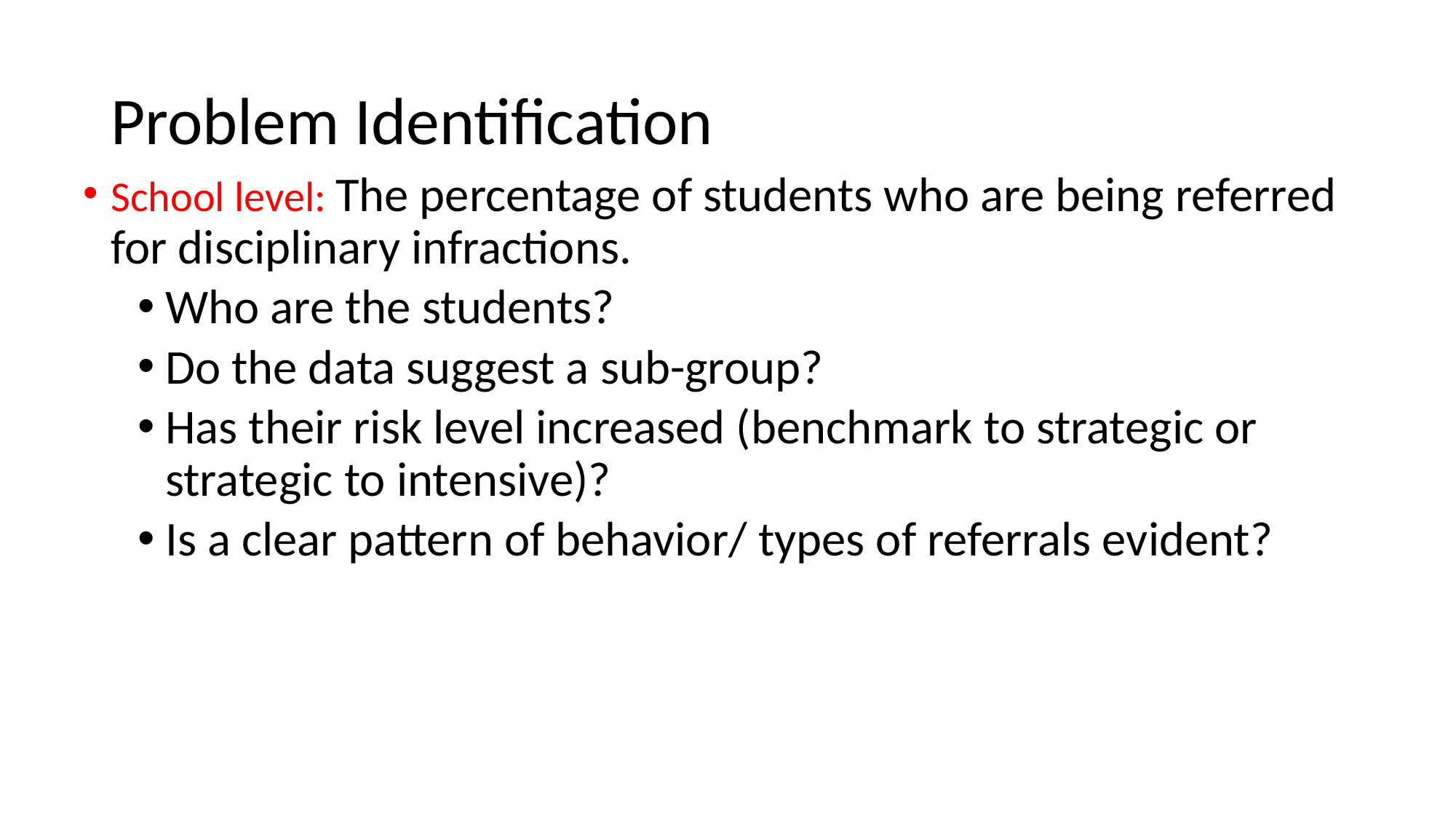

# Problem Identification
School level: The percentage of students who are being referred for disciplinary infractions.
Who are the students?
Do the data suggest a sub-group?
Has their risk level increased (benchmark to strategic or strategic to intensive)?
Is a clear pattern of behavior/ types of referrals evident?